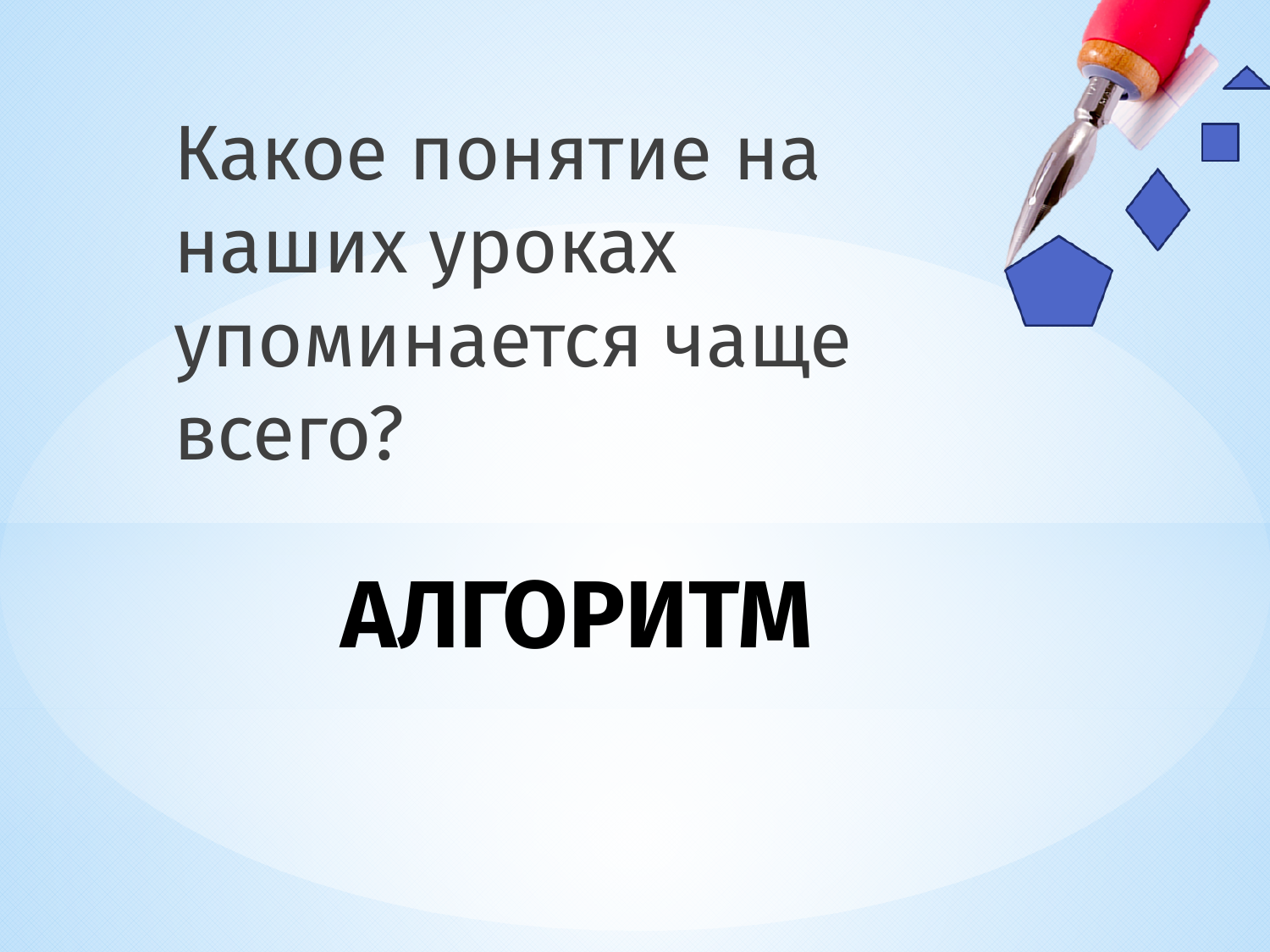

Какое понятие на наших уроках упоминается чаще всего?
# АЛГОРИТМ